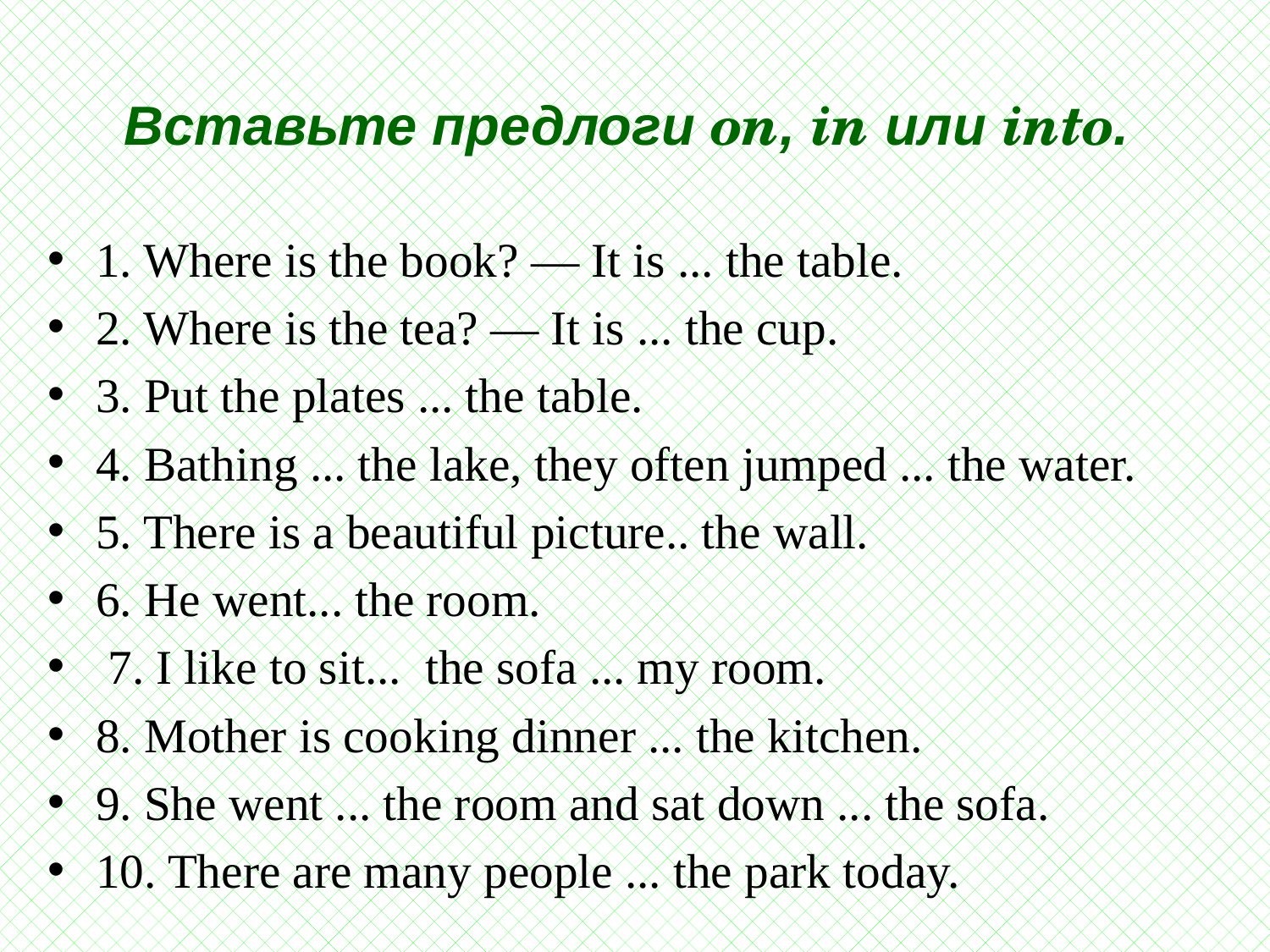

# Вставьте предлоги on, in или into.
1. Where is the book? — It is ... the table.
2. Where is the tea? — It is ... the cup.
3. Put the plates ... the table.
4. Bathing ... the lake, they often jumped ... the water.
5. There is a beautiful picture.. the wall.
6. Не went... the room.
 7. I like to sit...  the sofa ... my room.
8. Mother is cooking dinner ... the kitchen.
9. She went ... the room and sat down ... the sofa.
10. There are many people ... the park today.